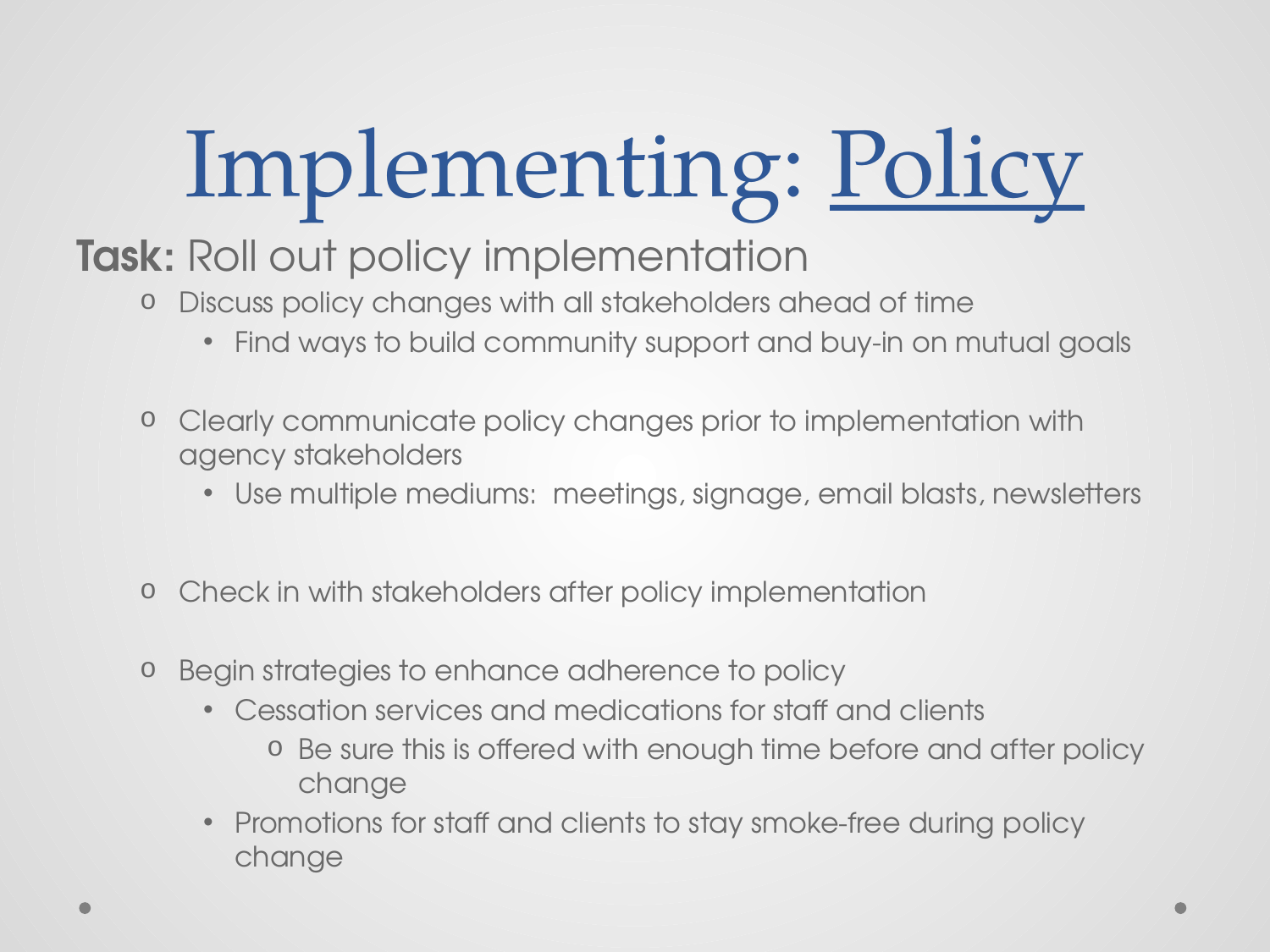

# Implementing: Policy
Task: Roll out policy implementation
Discuss policy changes with all stakeholders ahead of time
Find ways to build community support and buy-in on mutual goals

Clearly communicate policy changes prior to implementation with agency stakeholders
Use multiple mediums:  meetings, signage, email blasts, newsletters

Check in with stakeholders after policy implementation

Begin strategies to enhance adherence to policy
Cessation services and medications for staff and clients
Be sure this is offered with enough time before and after policy change
Promotions for staff and clients to stay smoke-free during policy change